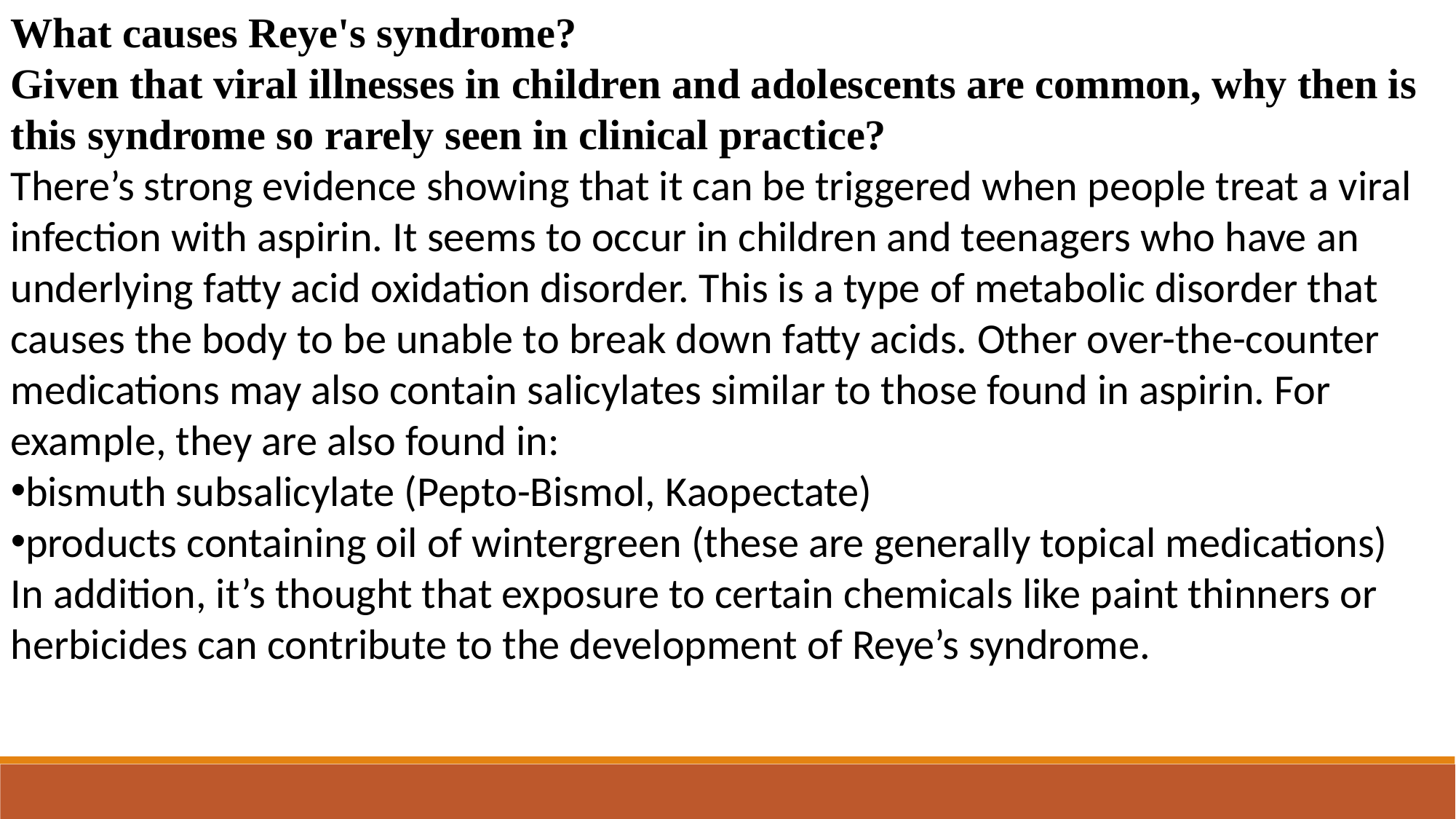

What causes Reye's syndrome?
Given that viral illnesses in children and adolescents are common, why then is this syndrome so rarely seen in clinical practice?
There’s strong evidence showing that it can be triggered when people treat a viral infection with aspirin. It seems to occur in children and teenagers who have an underlying fatty acid oxidation disorder. This is a type of metabolic disorder that causes the body to be unable to break down fatty acids. Other over-the-counter medications may also contain salicylates similar to those found in aspirin. For example, they are also found in:
bismuth subsalicylate (Pepto-Bismol, Kaopectate)
products containing oil of wintergreen (these are generally topical medications)
In addition, it’s thought that exposure to certain chemicals like paint thinners or herbicides can contribute to the development of Reye’s syndrome.